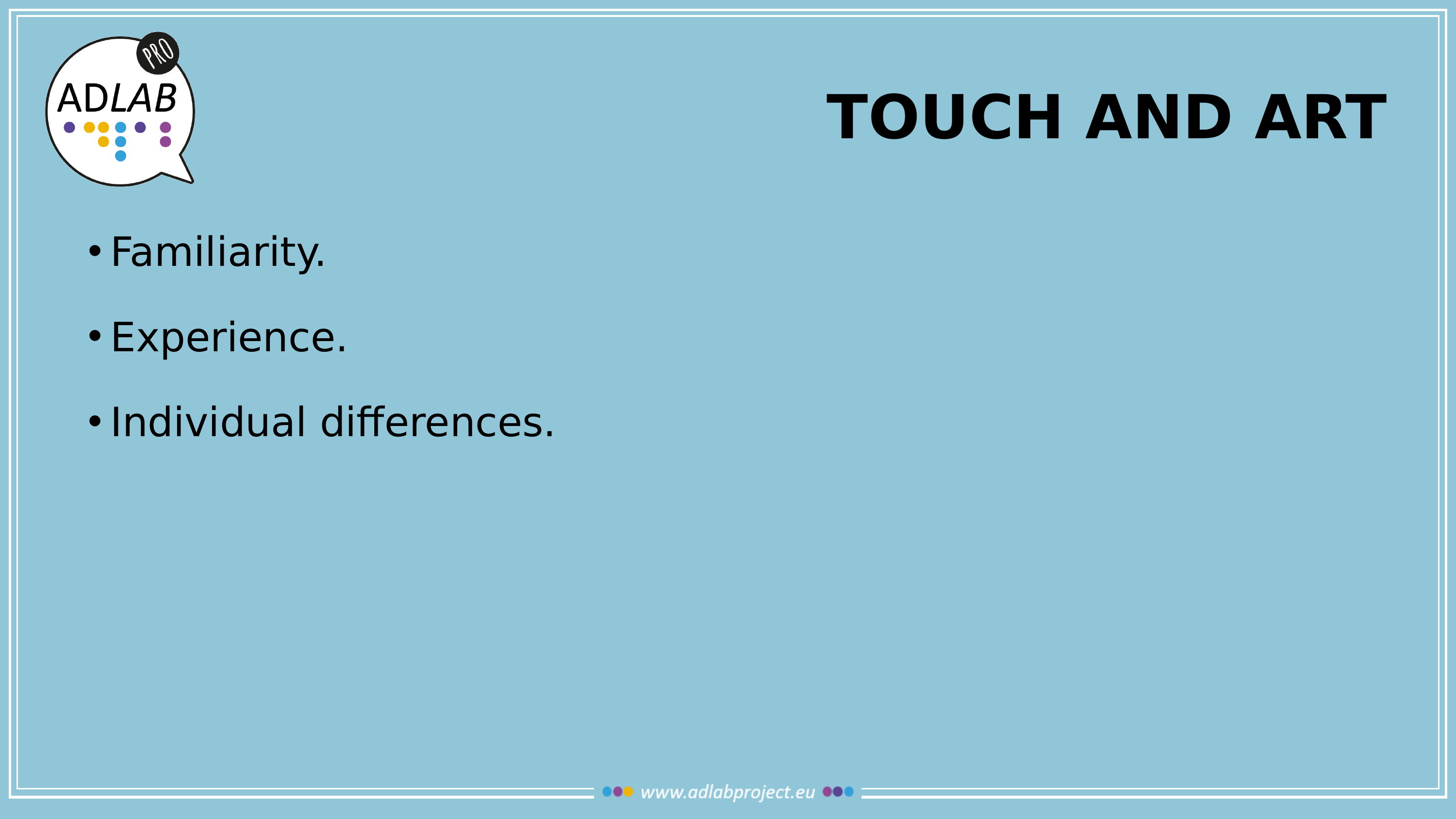

# Touch and art
Familiarity.
Experience.
Individual differences.